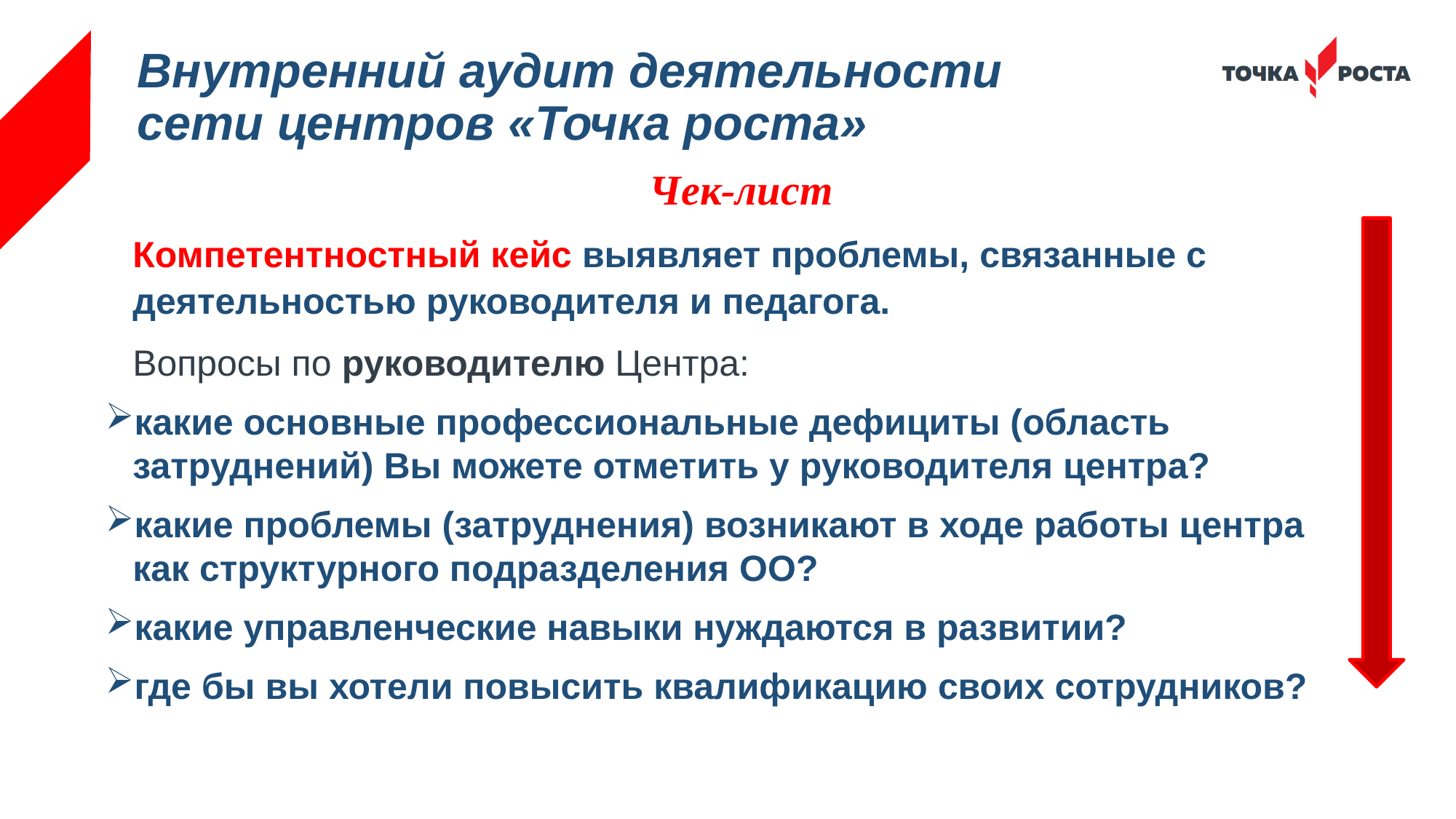

# Внутренний аудит деятельности сети центров «Точка роста»
Чек-лист
Компетентностный кейс выявляет проблемы, связанные с деятельностью руководителя и педагога.
Вопросы по руководителю Центра:
какие основные профессиональные дефициты (область затруднений) Вы можете отметить у руководителя центра?
какие проблемы (затруднения) возникают в ходе работы центра как структурного подразделения ОО?
какие управленческие навыки нуждаются в развитии?
где бы вы хотели повысить квалификацию своих сотрудников?